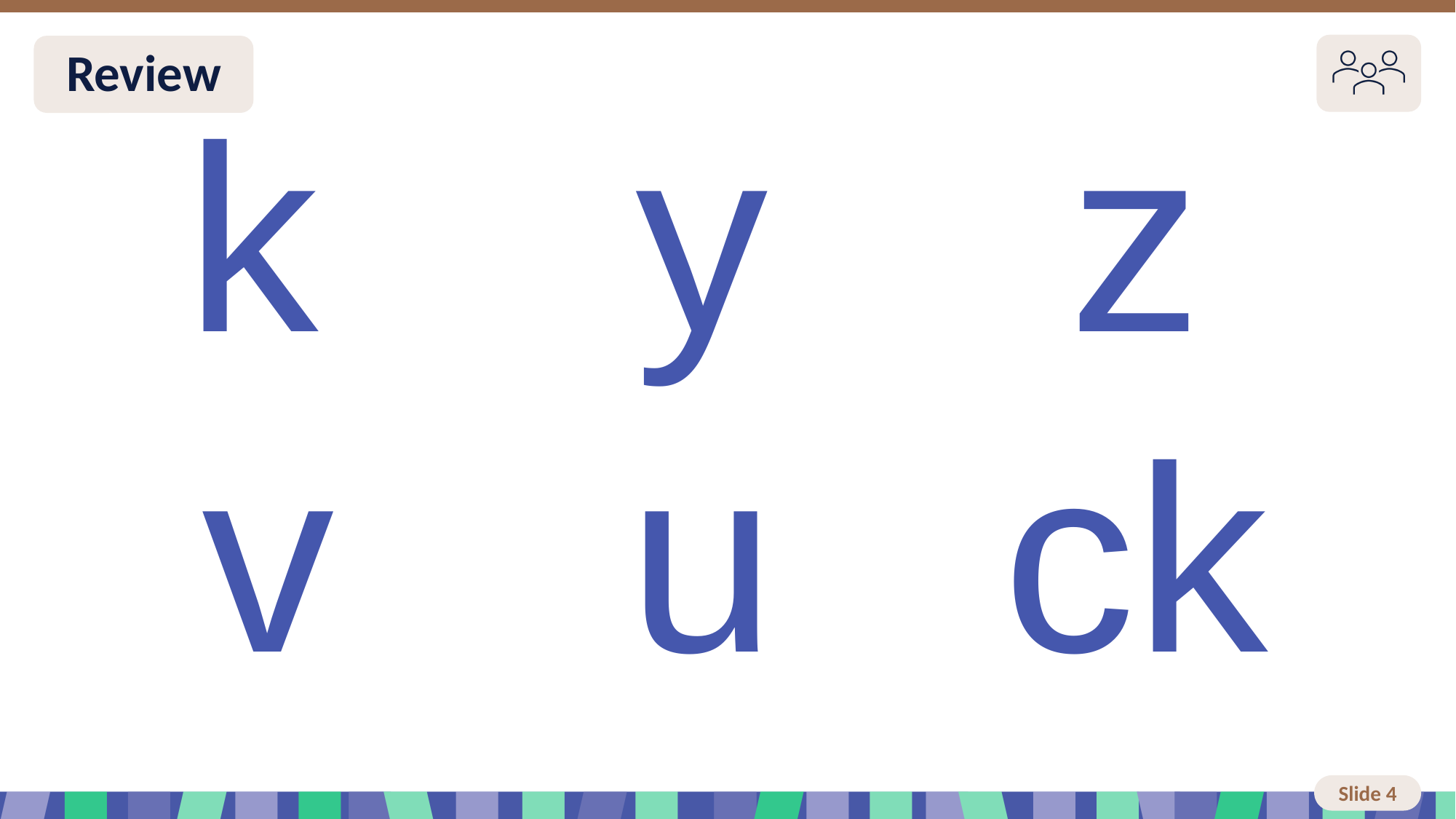

# Slide 4 Review
k
y
z
v
u
ck